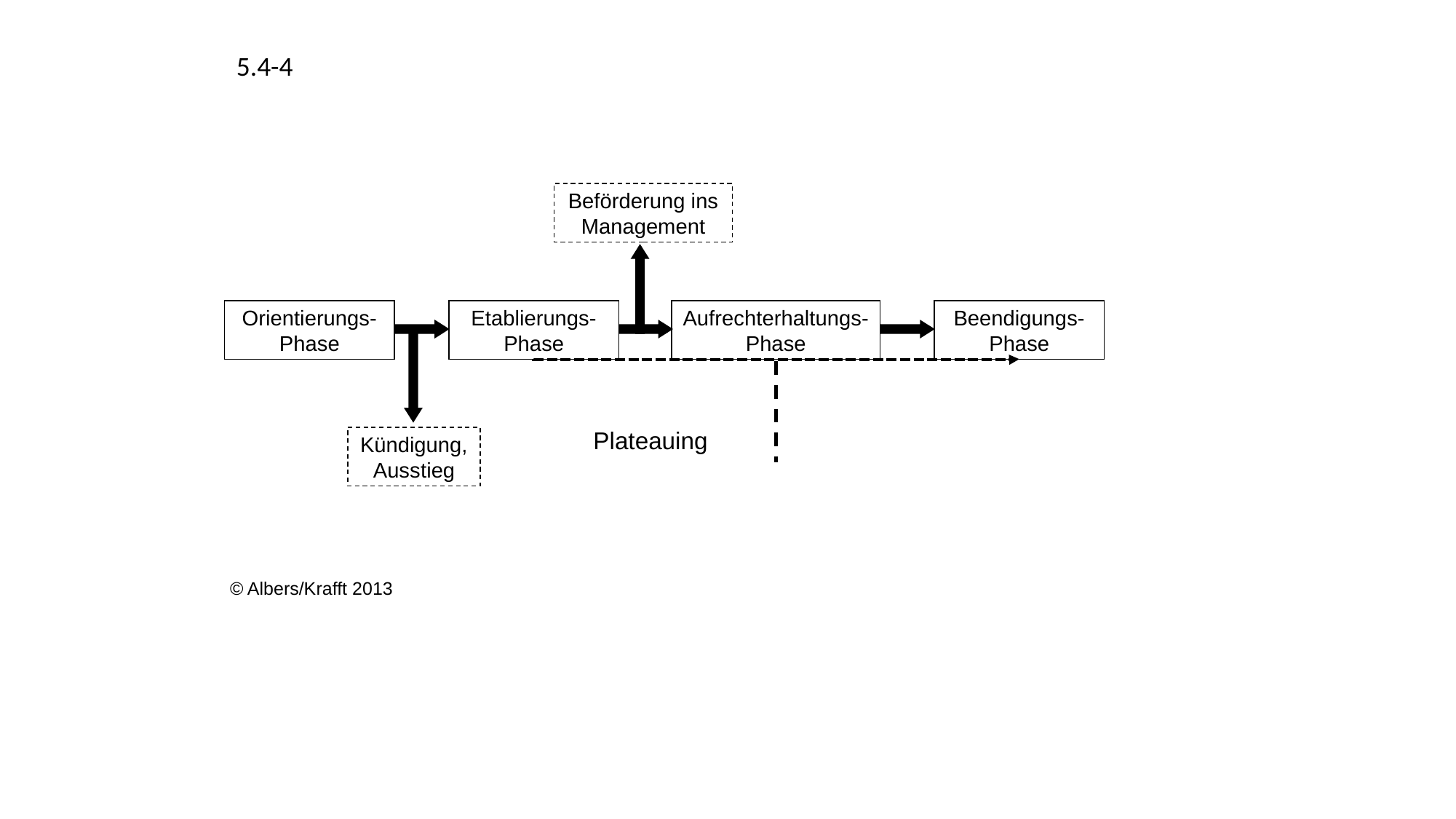

5.4-4
Beförderung ins Management

Orientierungs-Phase
Etablierungs-Phase
Aufrechterhaltungs-Phase
Beendigungs-Phase

Plateauing
Kündigung, Ausstieg
© Albers/Krafft 2013